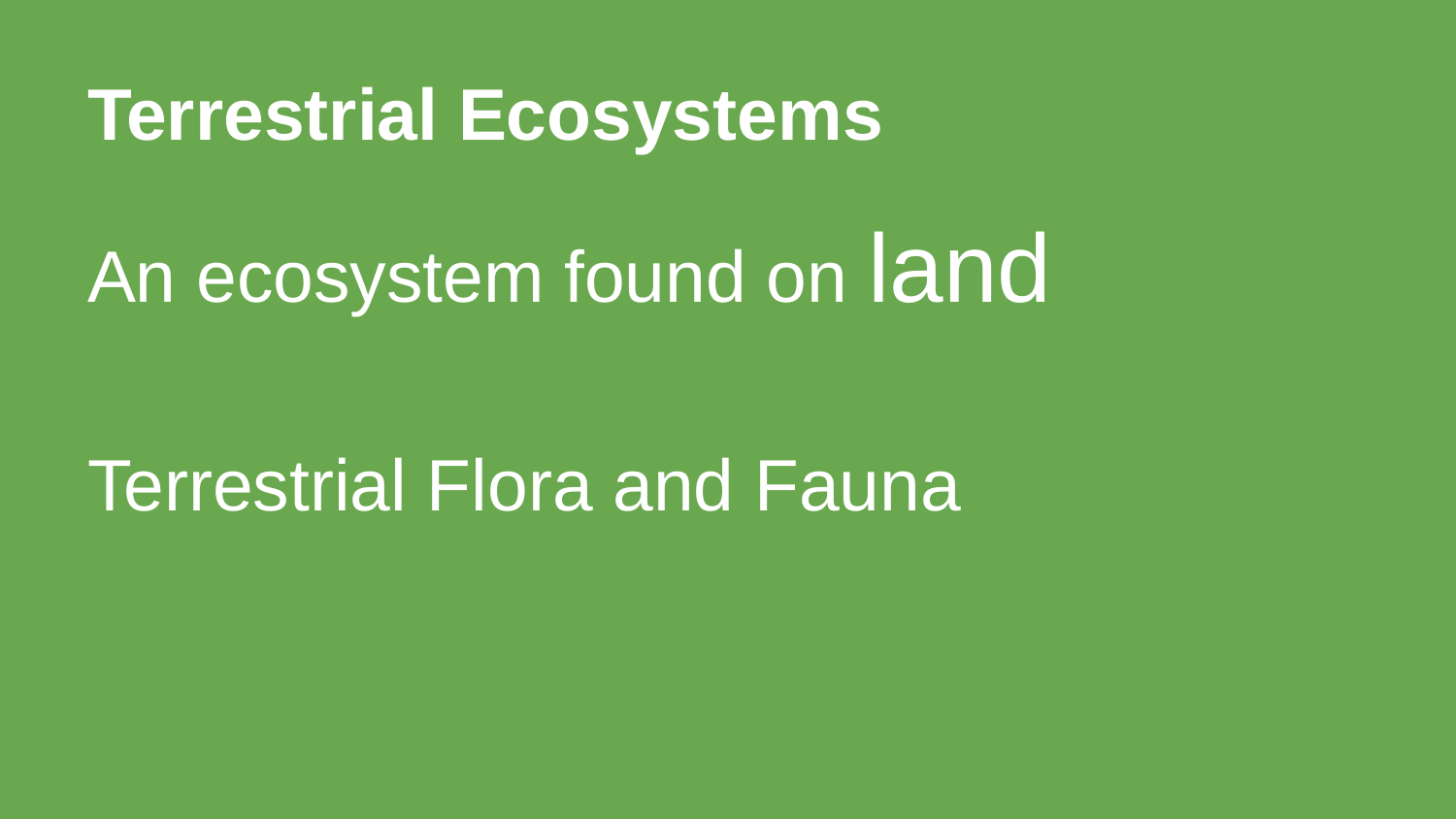

# Terrestrial Ecosystems
An ecosystem found on land

Terrestrial Flora and Fauna